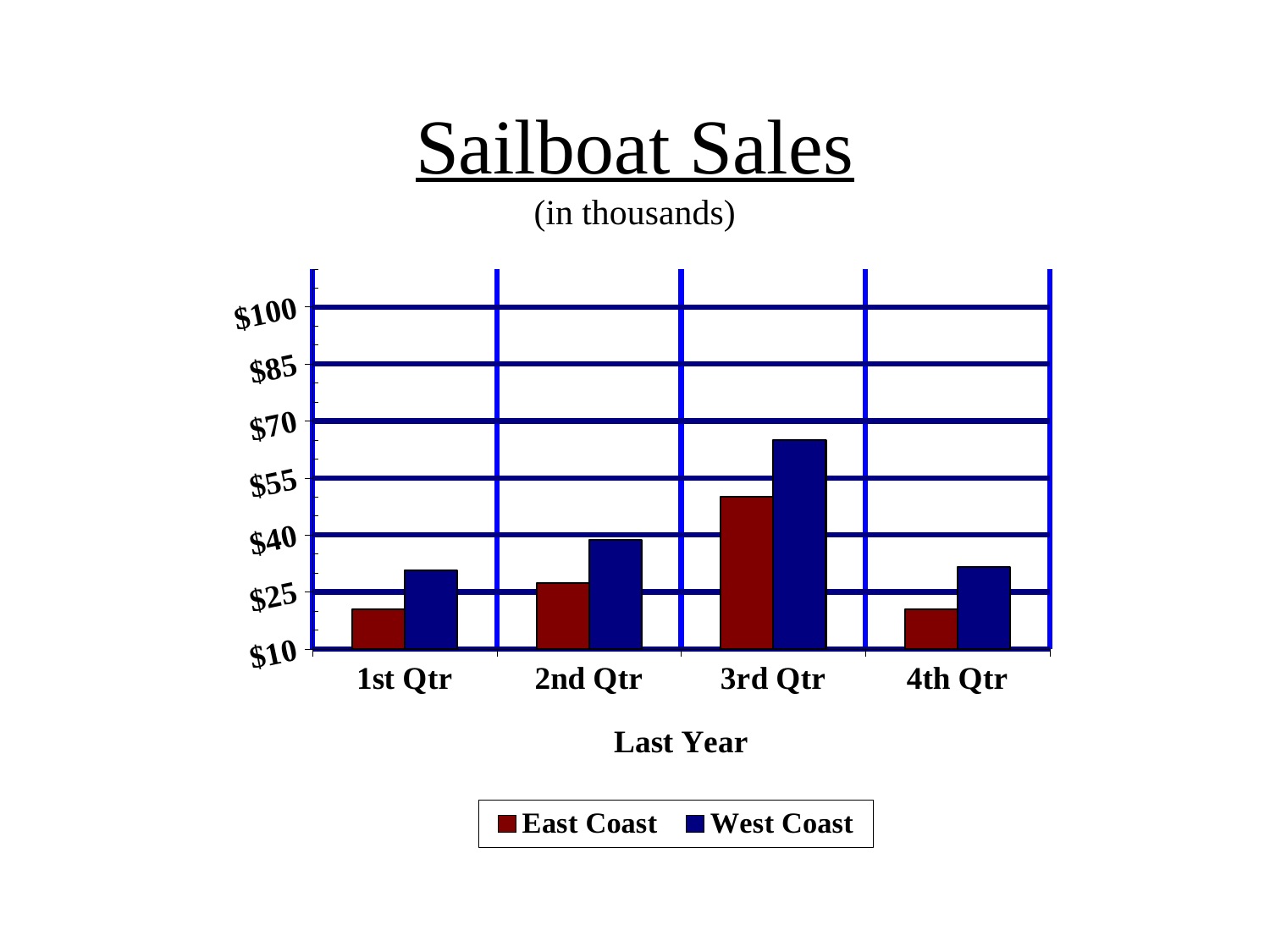

# Sailboat Sales (in thousands)

### Chart

| Category | East Coast | West Coast |
|---|---|---|
| 1st Qtr | 20.4 | 30.6 |
| 2nd Qtr | 27.4 | 38.6 |
| 3rd Qtr | 50.0 | 65.0 |
| 4th Qtr | 20.4 | 31.6 |